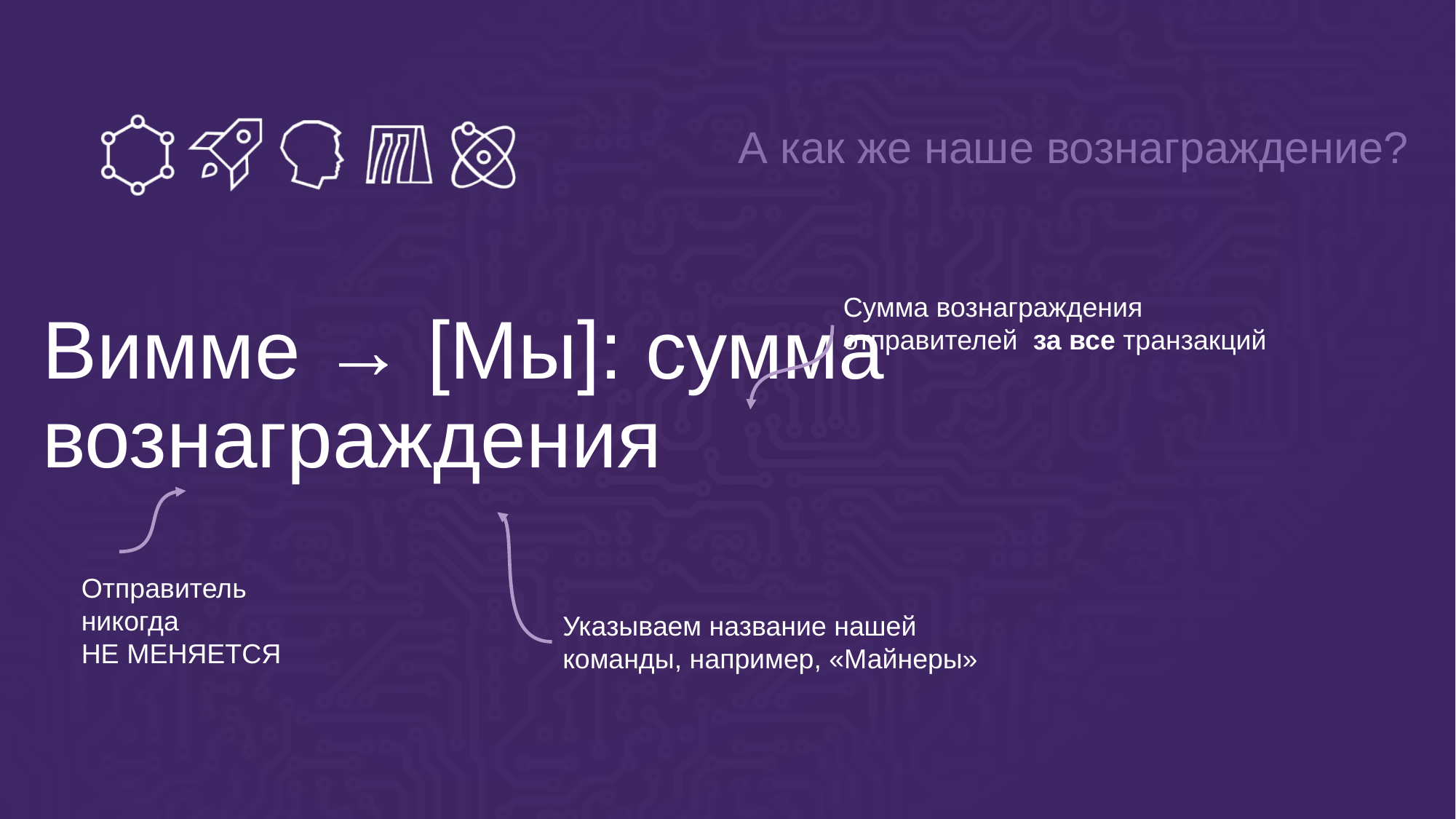

А как же наше вознаграждение?
Сумма вознаграждения отправителей  за все транзакций
# Вимме → [Мы]: сумма вознаграждения
Отправитель никогда
НЕ МЕНЯЕТСЯ
Указываем название нашей команды, например, «Майнеры»